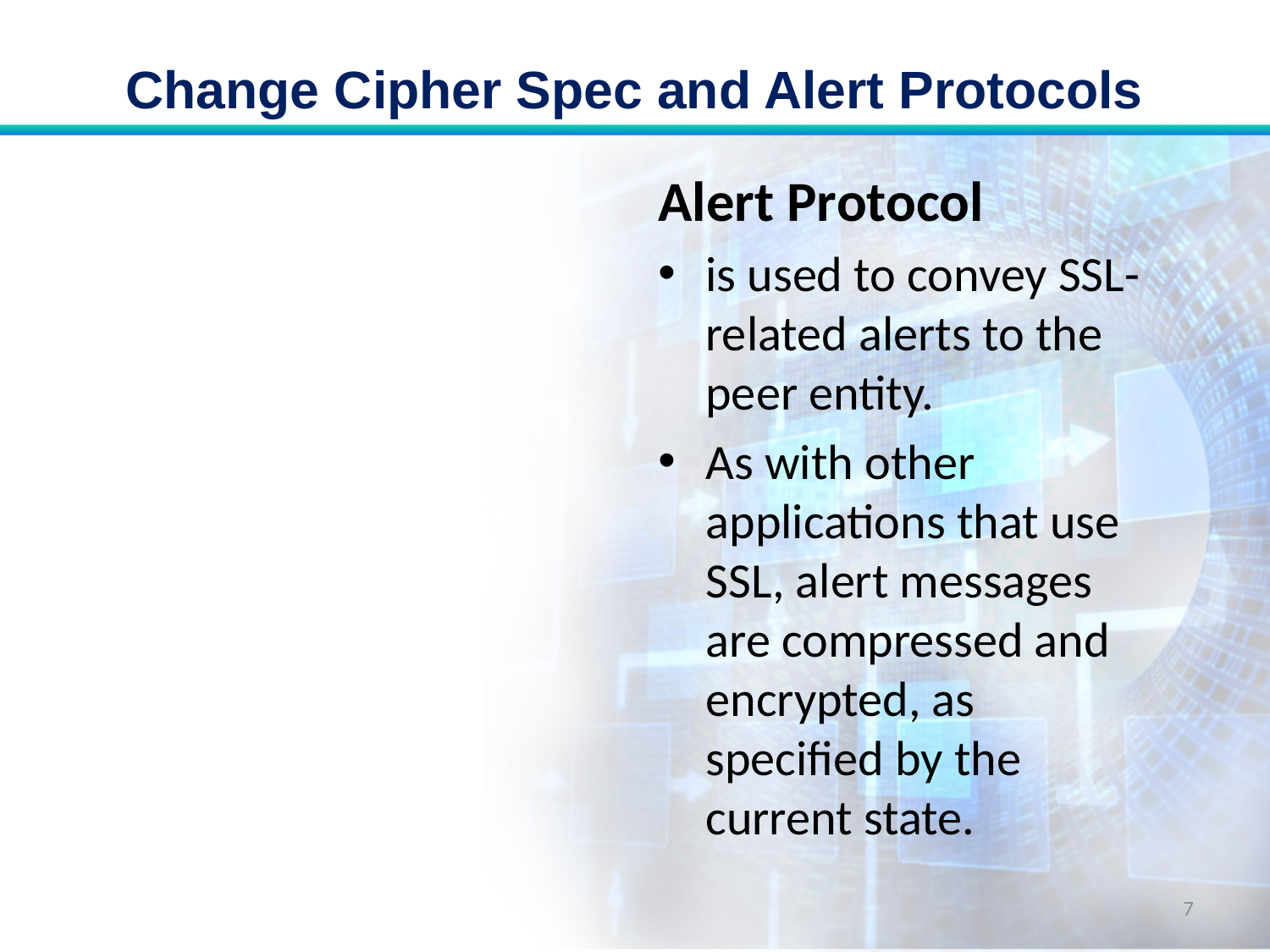

# Change Cipher Spec and Alert Protocols
Alert Protocol
is used to convey SSL-related alerts to the peer entity.
As with other applications that use SSL, alert messages are compressed and encrypted, as specified by the current state.
7